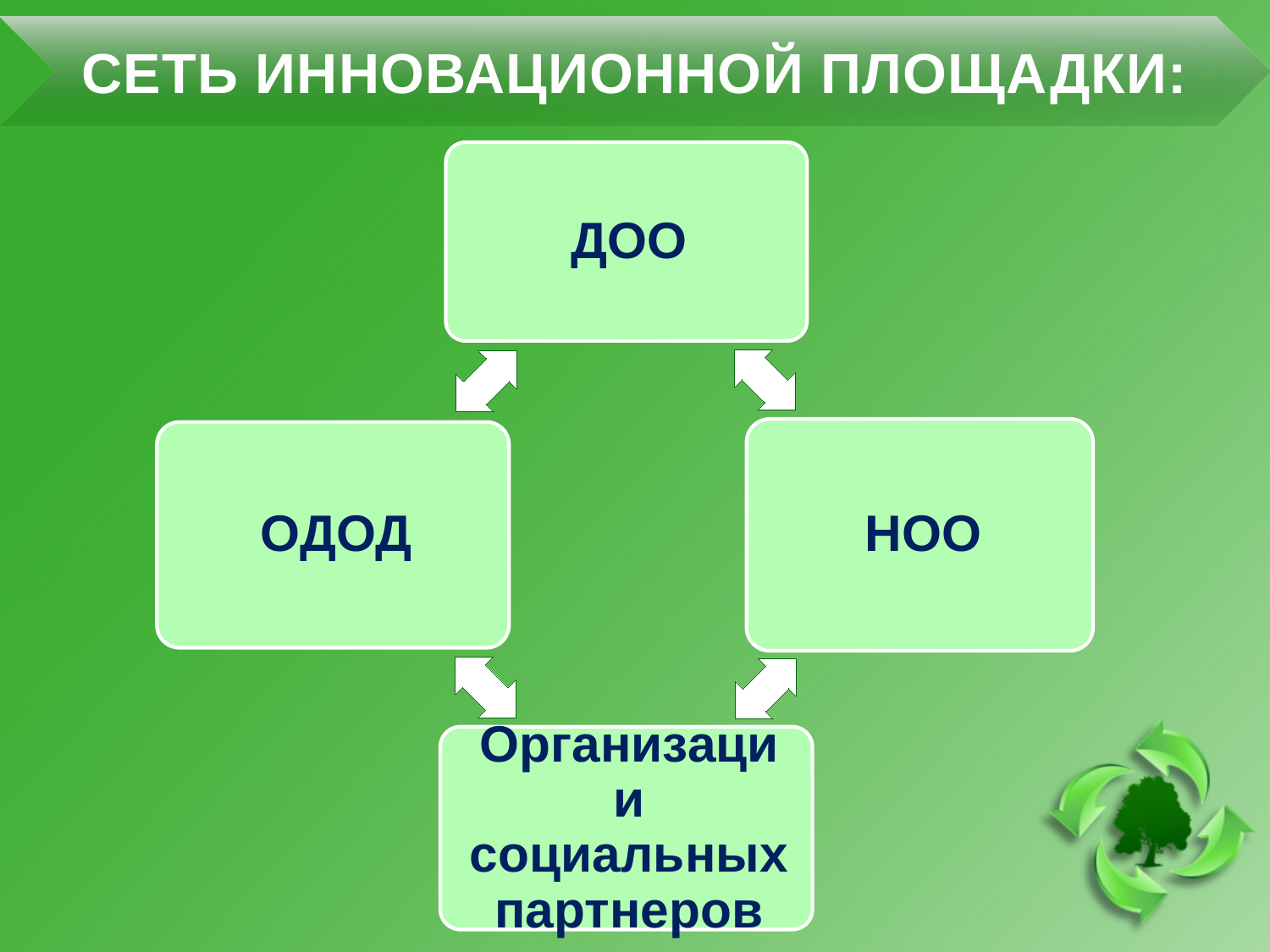

СЕТЬ ИННОВАЦИОННОЙ ПЛОЩАДКИ:
ДОО

НОО

Организации социальных партнеров

ОДОД